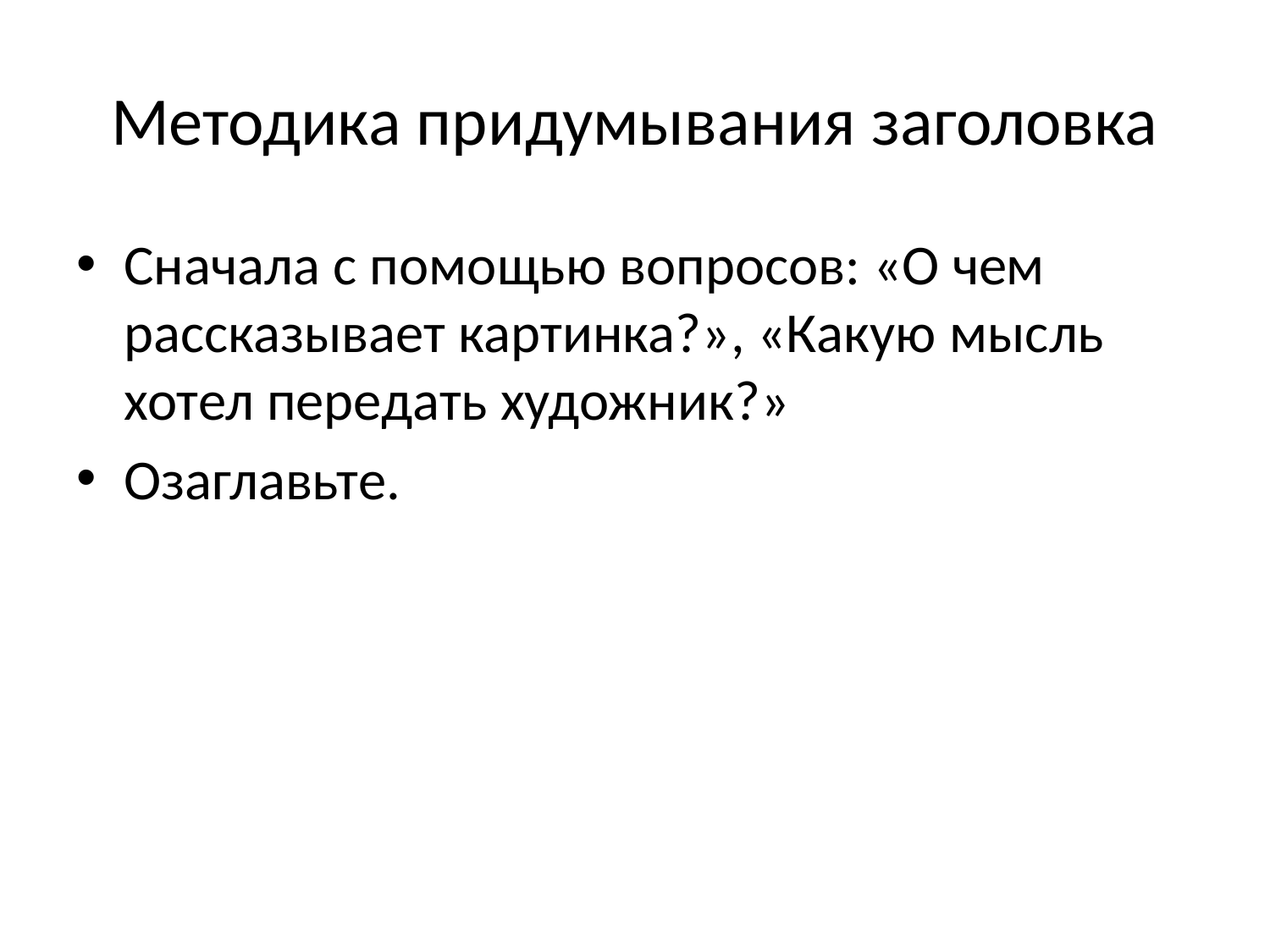

# Методика придумывания заголовка
Сначала с помощью вопросов: «О чем рассказывает картинка?», «Какую мысль хотел передать художник?»
Озаглавьте.